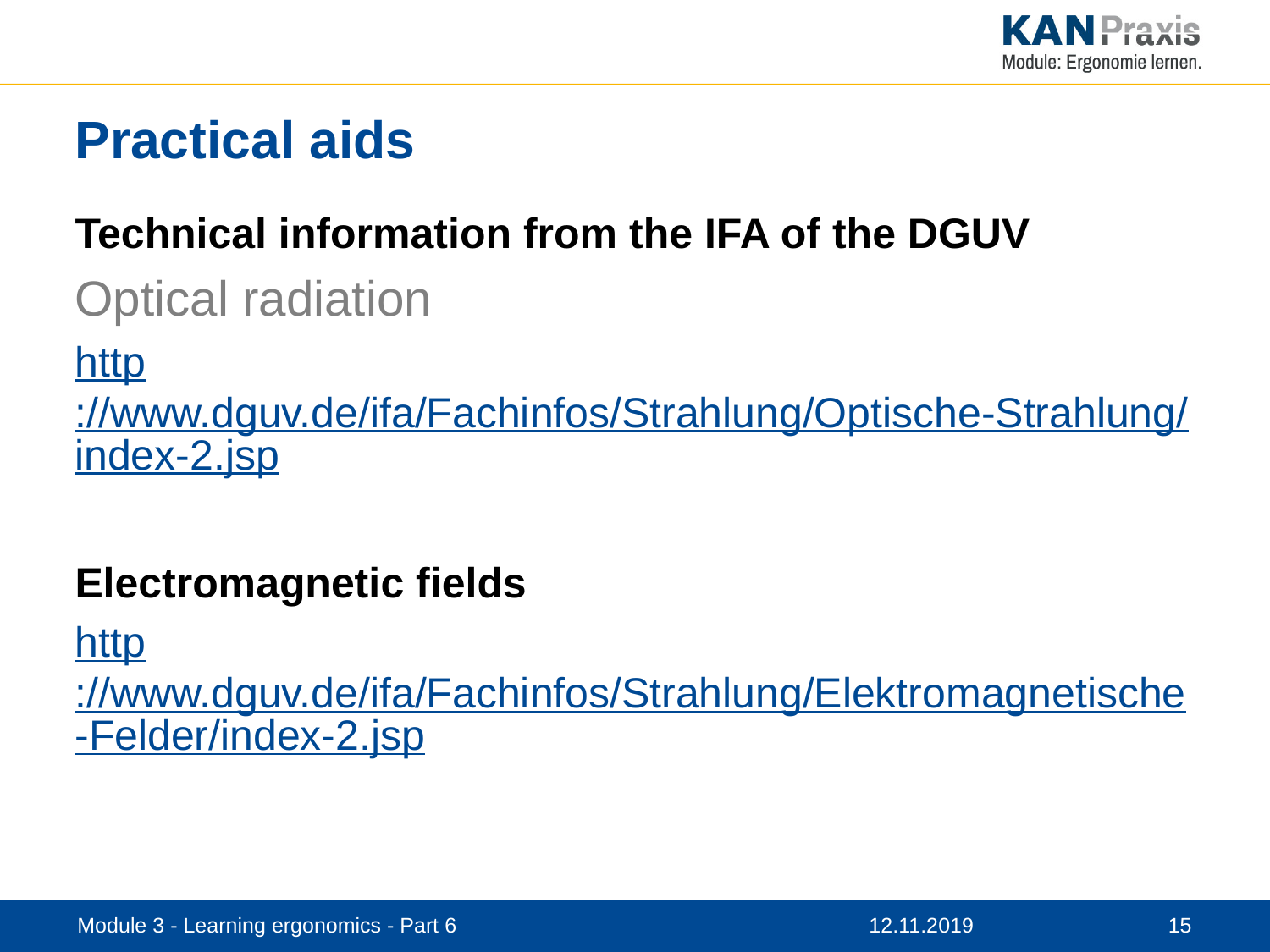

# Practical aids
Technical information from the IFA of the DGUV
Optical radiation
http://www.dguv.de/ifa/Fachinfos/Strahlung/Optische-Strahlung/index-2.jsp

Electromagnetic fields
http://www.dguv.de/ifa/Fachinfos/Strahlung/Elektromagnetische-Felder/index-2.jsp

Module 3 - Learning ergonomics - Part 6
12.11.2019
15